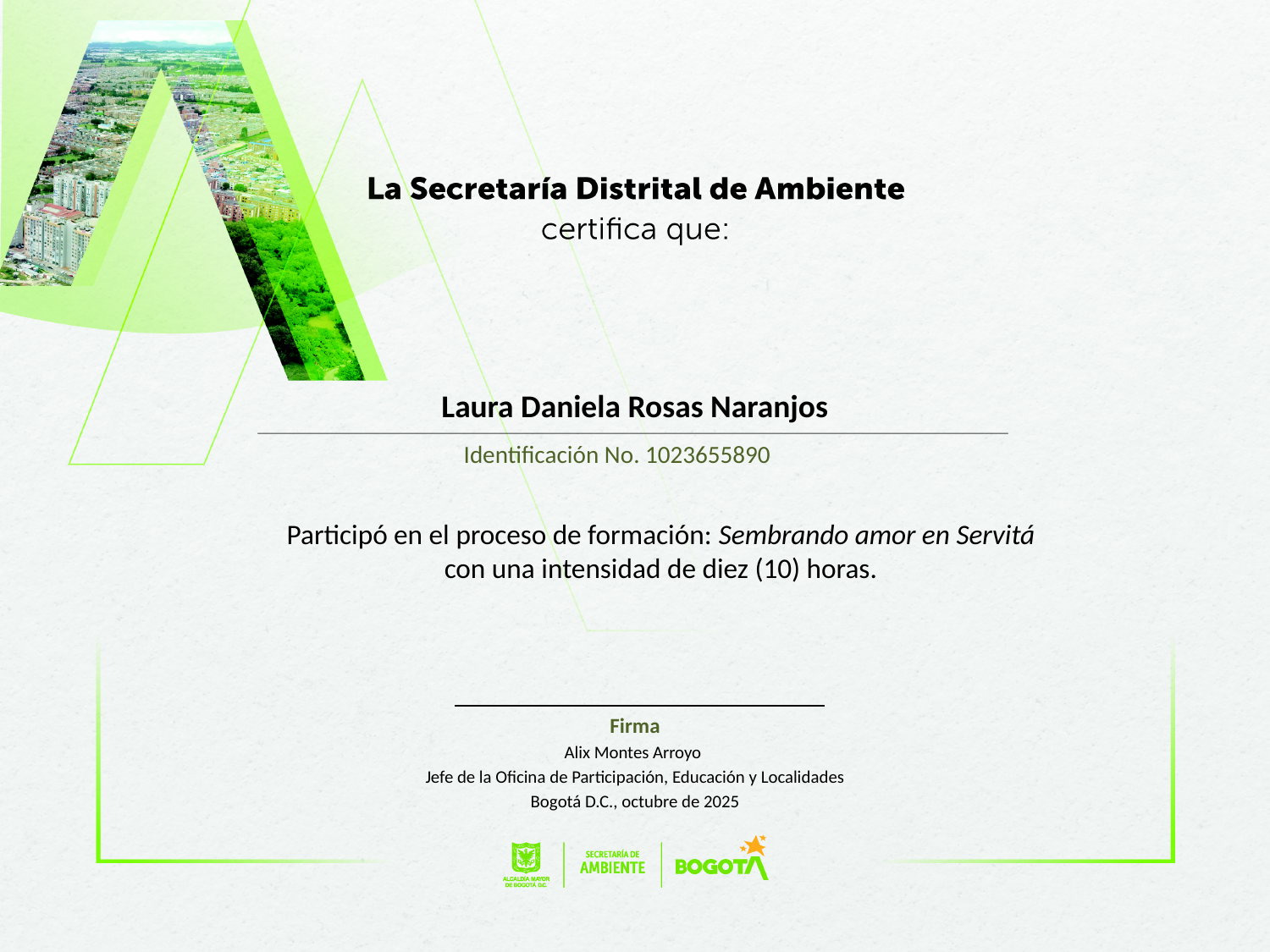

Laura Daniela Rosas Naranjos
Identificación No. 1023655890
Participó en el proceso de formación: Sembrando amor en Servitá
con una intensidad de diez (10) horas.
Firma
Alix Montes Arroyo
Jefe de la Oficina de Participación, Educación y Localidades
Bogotá D.C., octubre de 2025